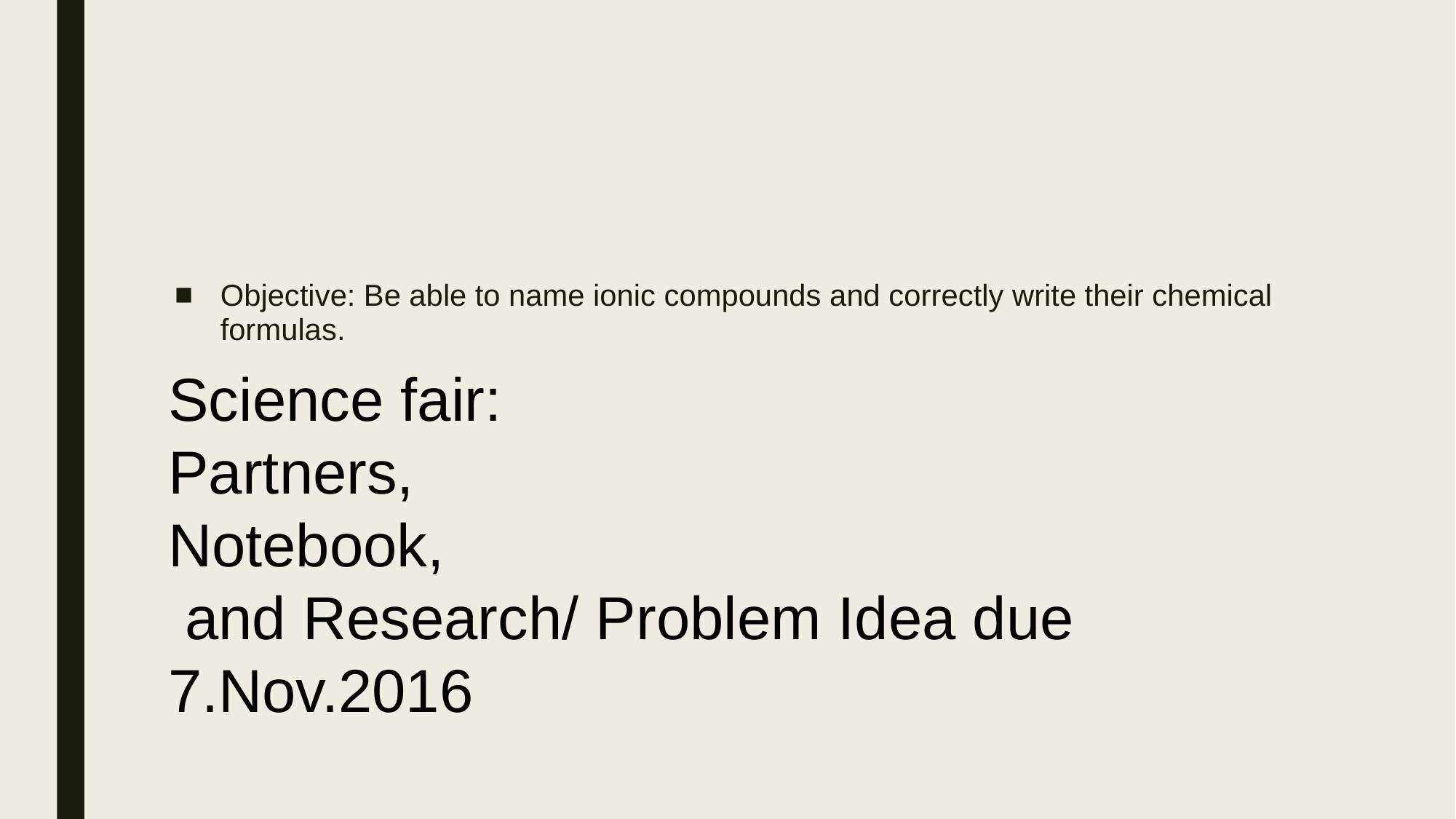

#
Objective: Be able to name ionic compounds and correctly write their chemical formulas.
Science fair:
Partners,
Notebook,
 and Research/ Problem Idea due 7.Nov.2016